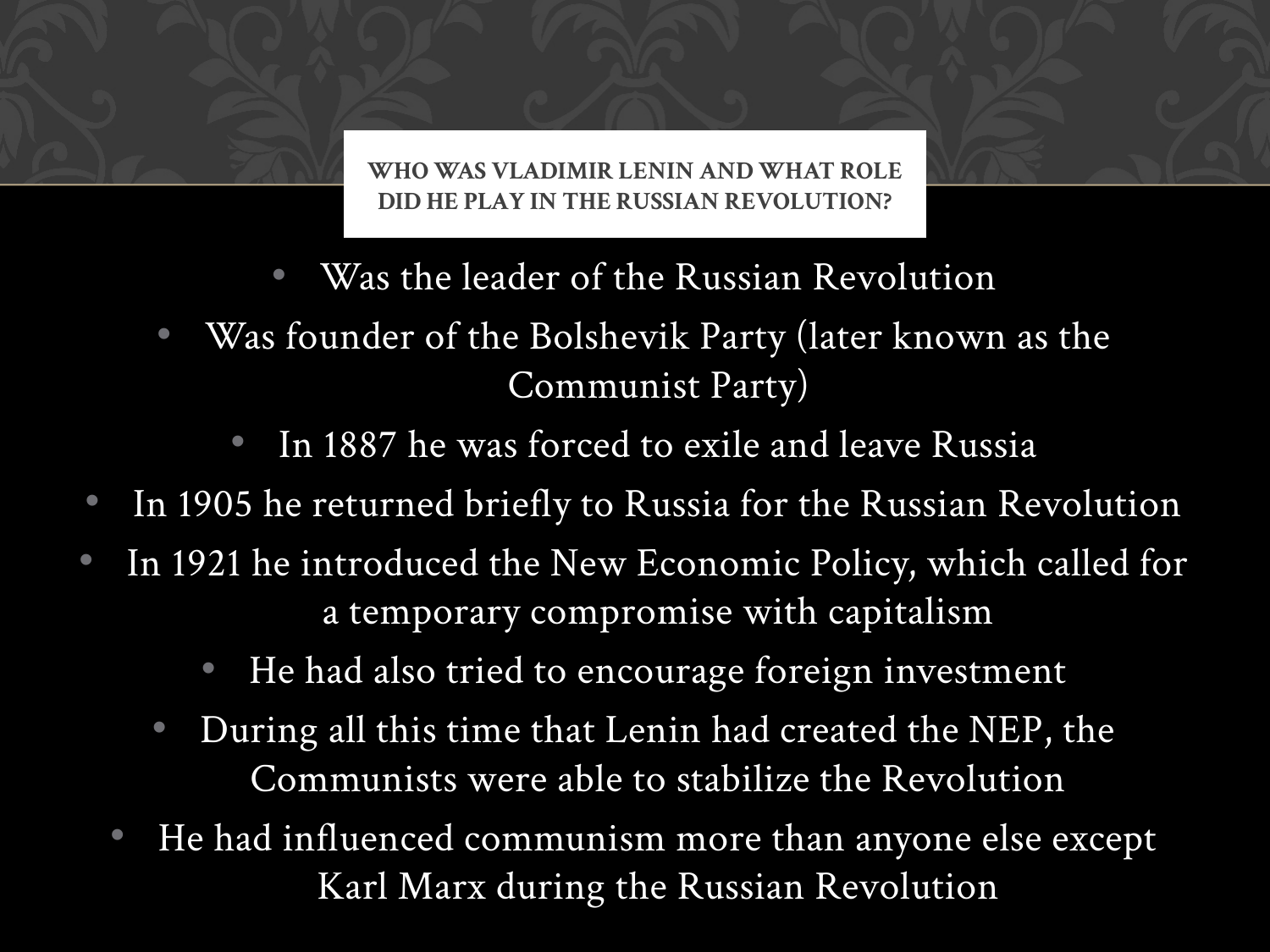

# Who was Vladimir Lenin and what role did he play in the Russian Revolution?
Was the leader of the Russian Revolution
Was founder of the Bolshevik Party (later known as the Communist Party)
In 1887 he was forced to exile and leave Russia
In 1905 he returned briefly to Russia for the Russian Revolution
In 1921 he introduced the New Economic Policy, which called for a temporary compromise with capitalism
He had also tried to encourage foreign investment
During all this time that Lenin had created the NEP, the Communists were able to stabilize the Revolution
He had influenced communism more than anyone else except Karl Marx during the Russian Revolution